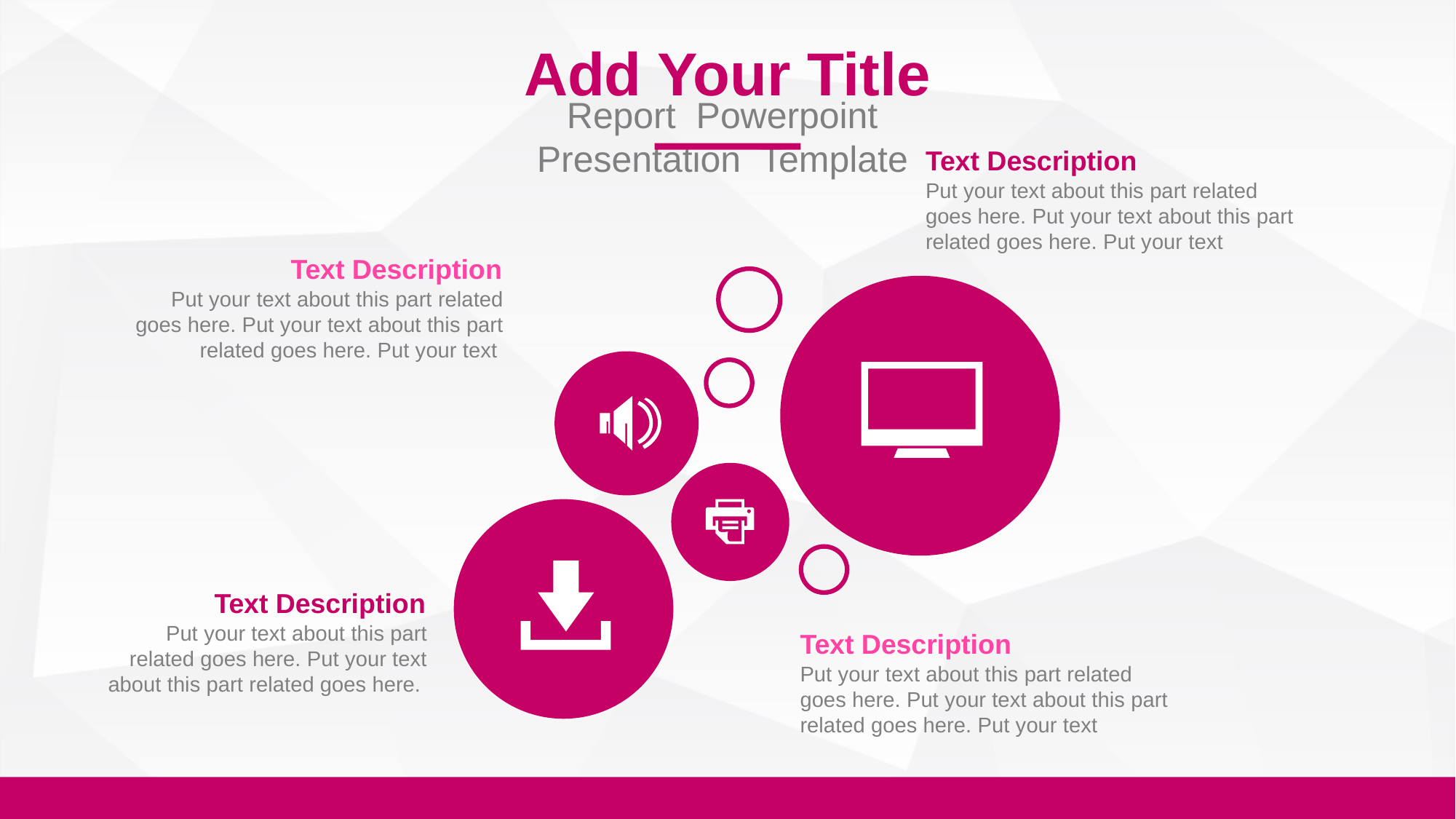

Add Your Title
Report  Powerpoint  Presentation  Template
Text Description

Put your text about this part related goes here. Put your text about this part related goes here. Put your text
Text Description

Put your text about this part related goes here. Put your text about this part related goes here. Put your text

Text Description
Put your text about this part related goes here. Put your text about this part related goes here.
Text Description
Put your text about this part related goes here. Put your text about this part related goes here. Put your text